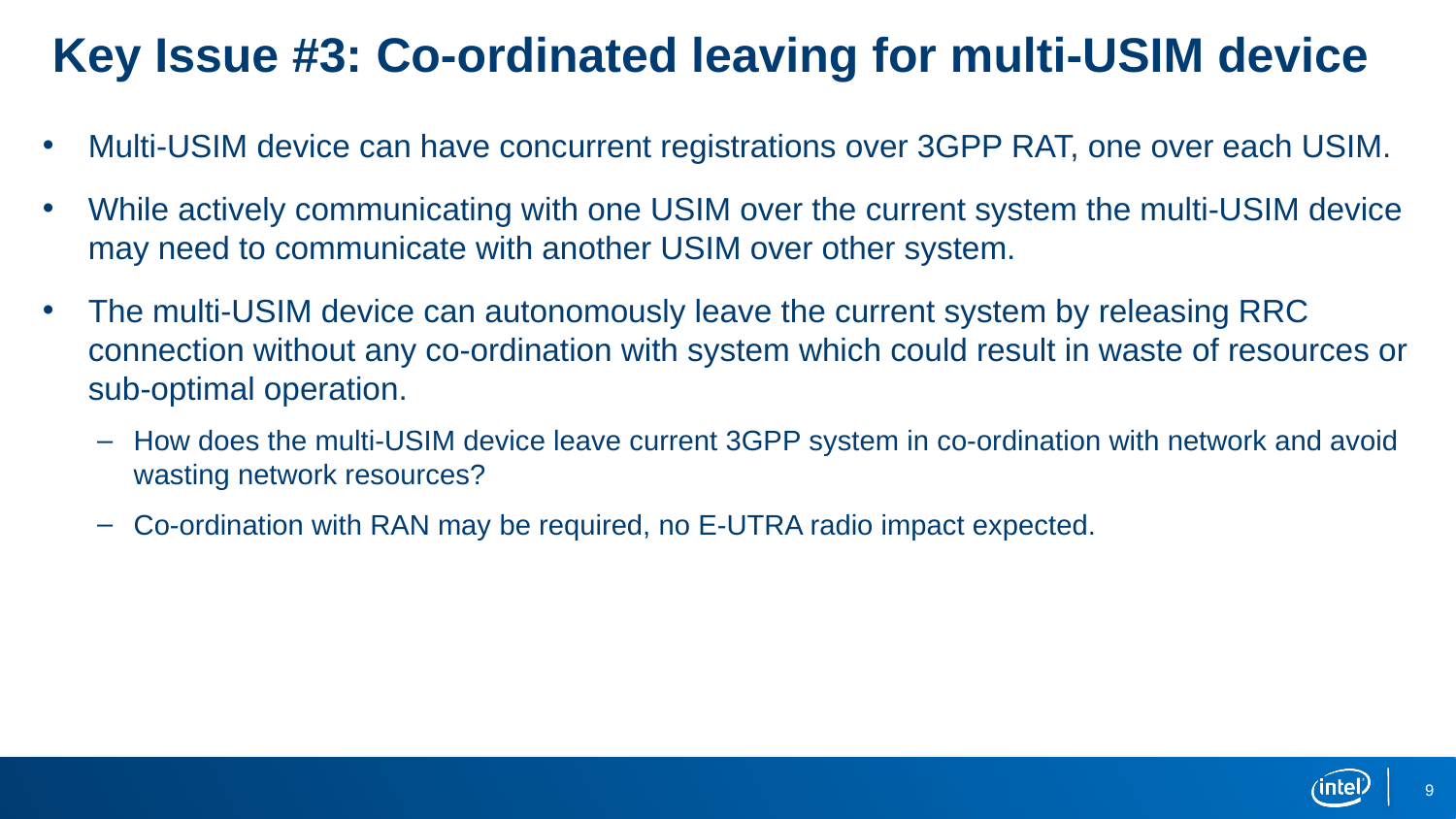

# Key Issue #3: Co-ordinated leaving for multi-USIM device
Multi-USIM device can have concurrent registrations over 3GPP RAT, one over each USIM.
While actively communicating with one USIM over the current system the multi-USIM device may need to communicate with another USIM over other system.
The multi-USIM device can autonomously leave the current system by releasing RRC connection without any co-ordination with system which could result in waste of resources or sub-optimal operation.
How does the multi-USIM device leave current 3GPP system in co-ordination with network and avoid wasting network resources?
Co-ordination with RAN may be required, no E-UTRA radio impact expected.

9